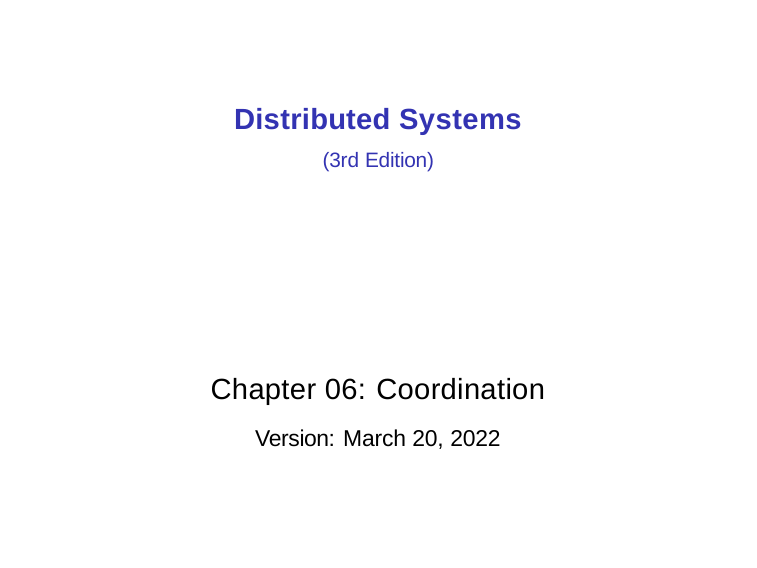

Distributed Systems
(3rd Edition)
Chapter 06: Coordination
Version: March 20, 2022